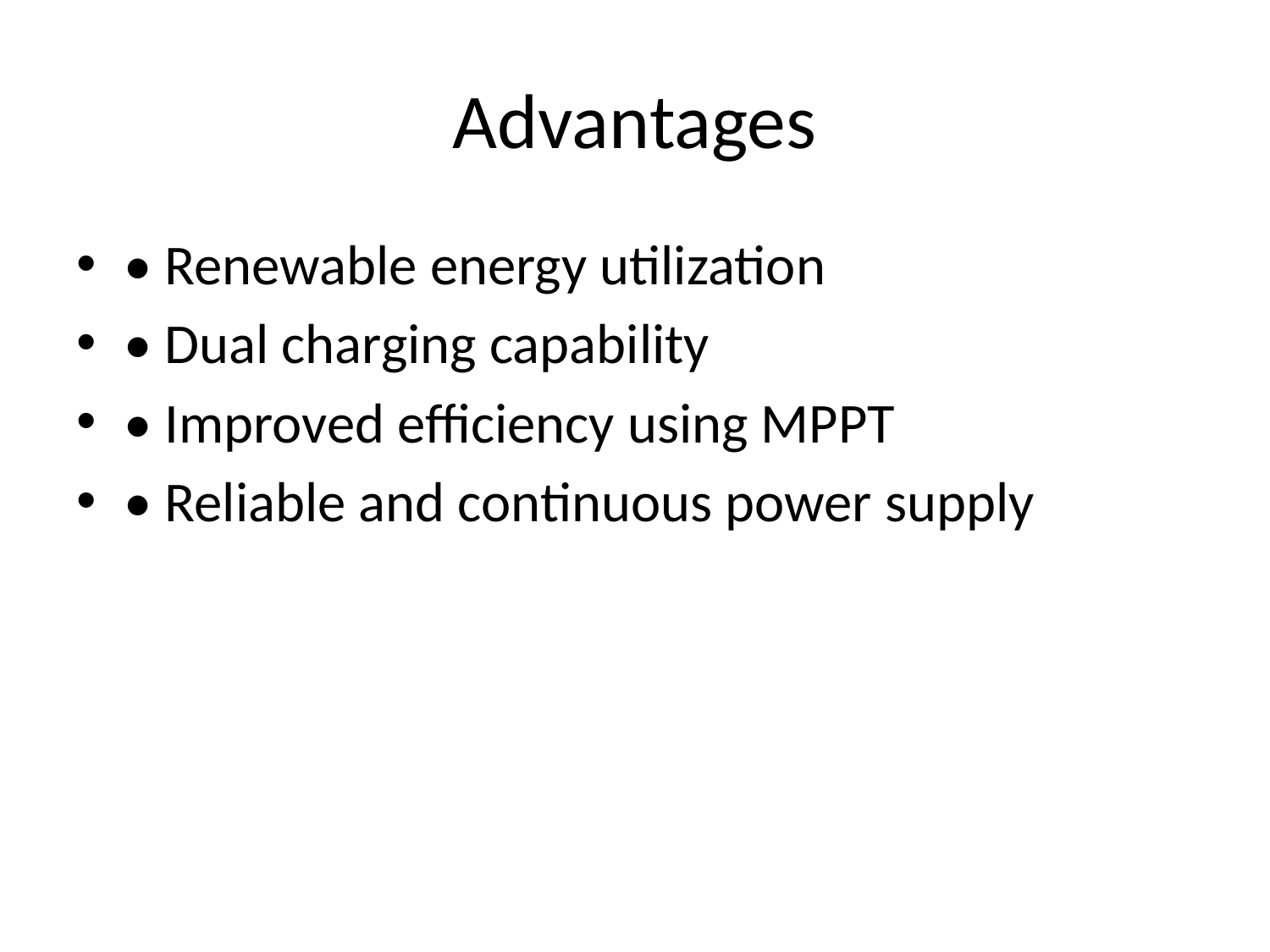

# Advantages
• Renewable energy utilization
• Dual charging capability
• Improved efficiency using MPPT
• Reliable and continuous power supply